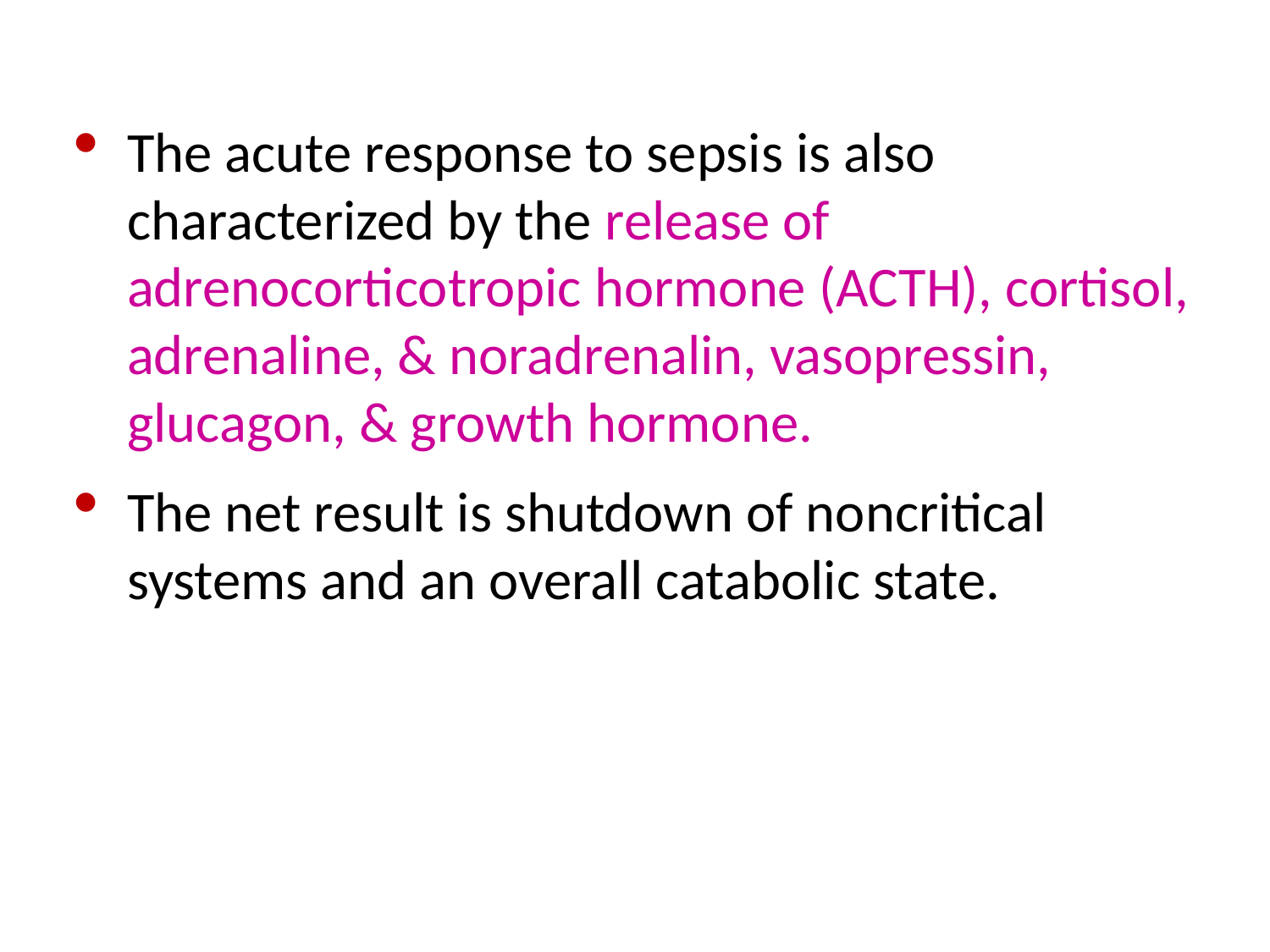

The acute response to sepsis is also characterized by the release of adrenocorticotropic hormone (ACTH), cortisol, adrenaline, & noradrenalin, vasopressin, glucagon, & growth hormone.
The net result is shutdown of noncritical systems and an overall catabolic state.